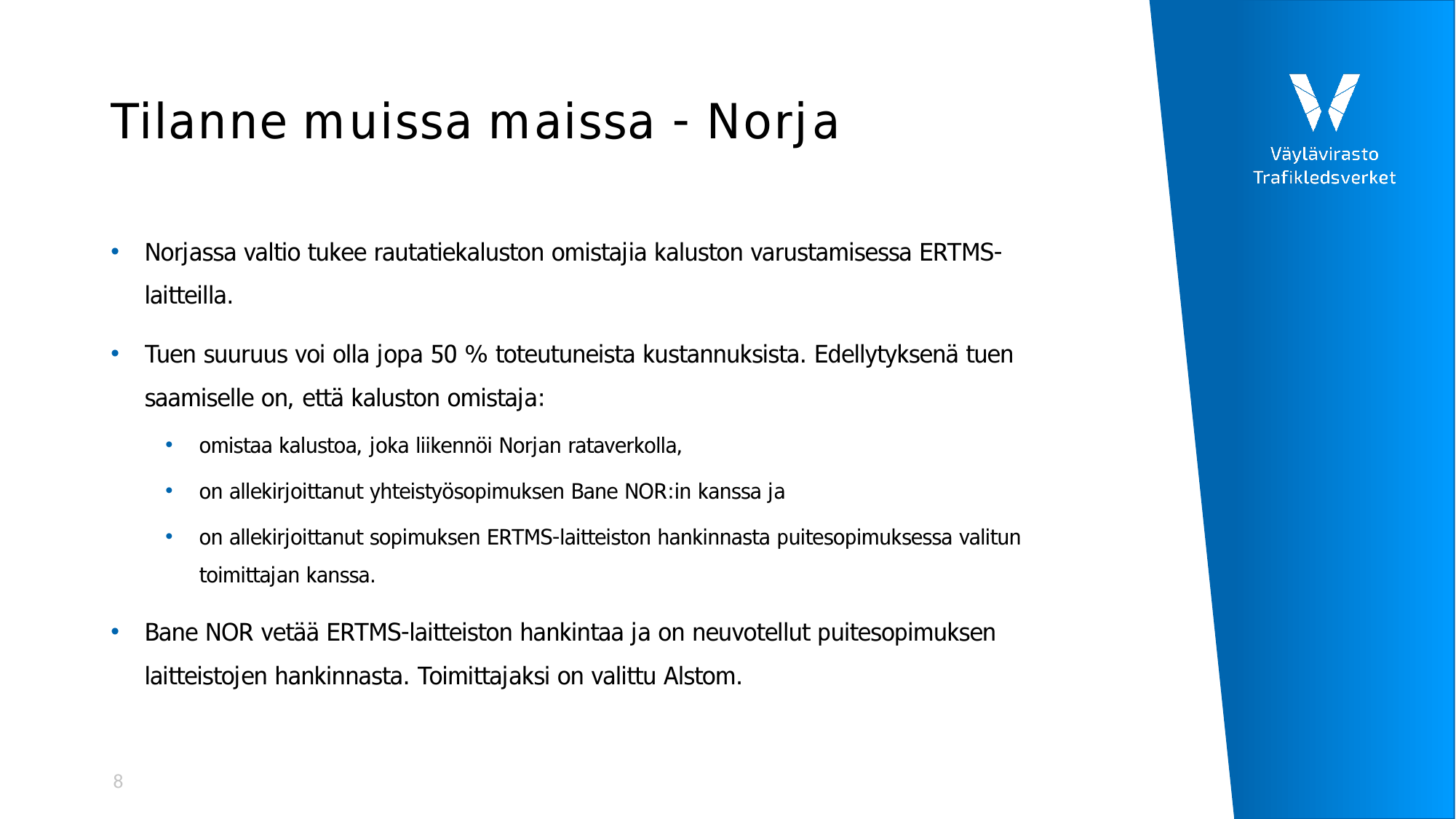

# Tilanne muissa maissa - Norja
Norjassa valtio tukee rautatiekaluston omistajia kaluston varustamisessa ERTMS-laitteilla.
Tuen suuruus voi olla jopa 50 % toteutuneista kustannuksista. Edellytyksenä tuen saamiselle on, että kaluston omistaja:
omistaa kalustoa, joka liikennöi Norjan rataverkolla,
on allekirjoittanut yhteistyösopimuksen Bane NOR:in kanssa ja
on allekirjoittanut sopimuksen ERTMS-laitteiston hankinnasta puitesopimuksessa valitun toimittajan kanssa.
Bane NOR vetää ERTMS-laitteiston hankintaa ja on neuvotellut puitesopimuksen laitteistojen hankinnasta. Toimittajaksi on valittu Alstom.
8